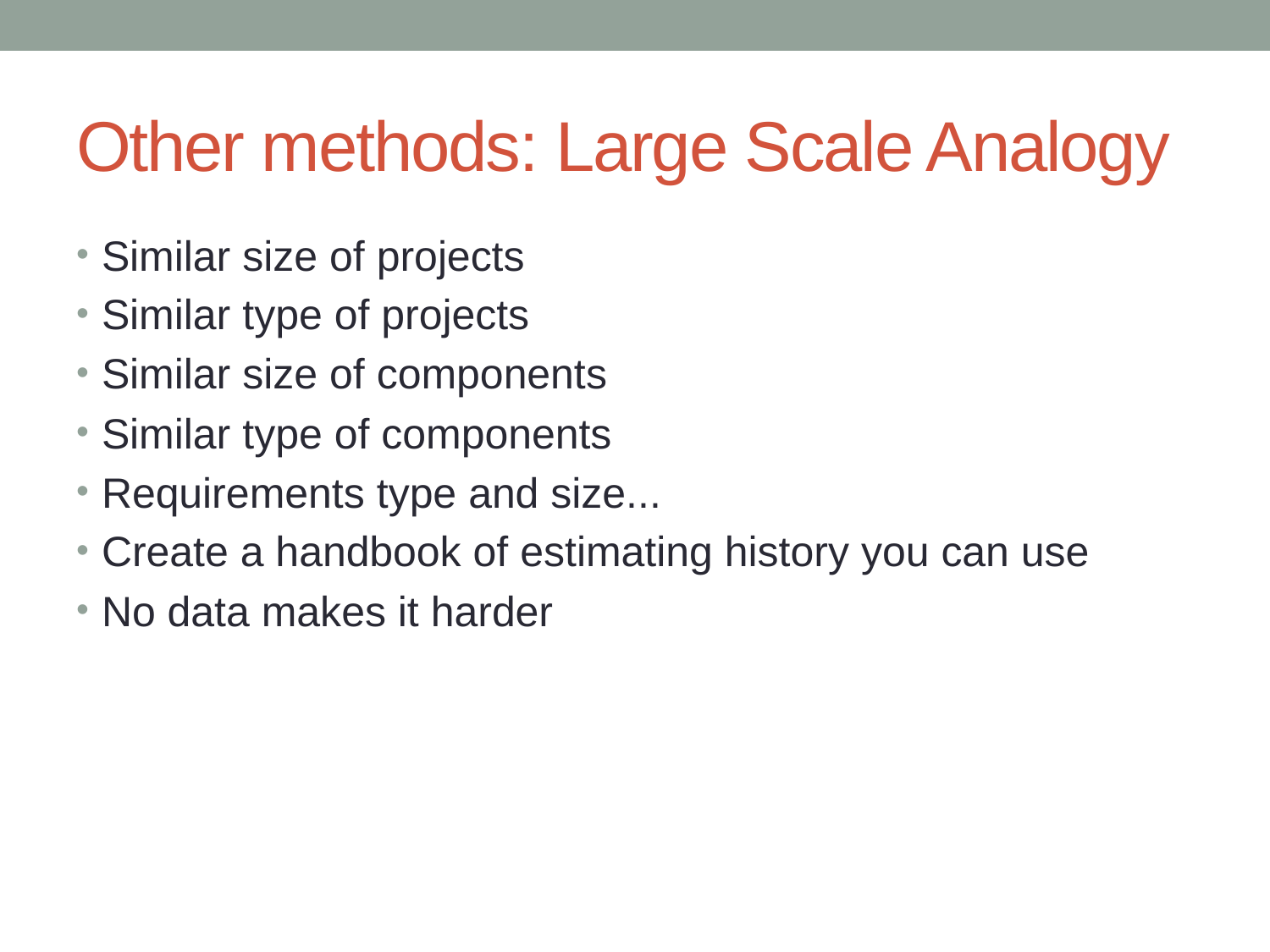

# Other methods: Large Scale Analogy
Similar size of projects
Similar type of projects
Similar size of components
Similar type of components
Requirements type and size...
Create a handbook of estimating history you can use
No data makes it harder